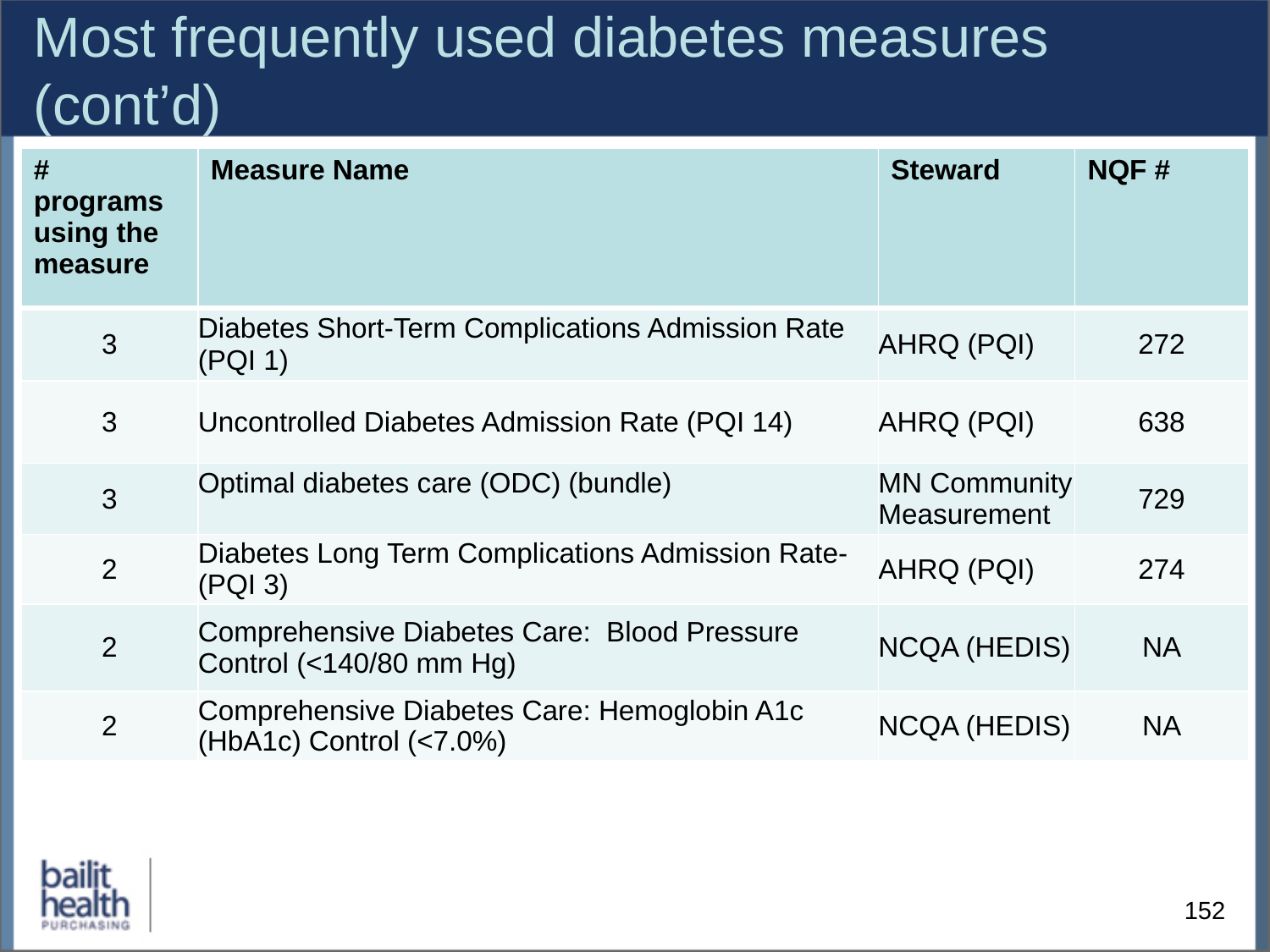

# Most frequently used diabetes measures (cont’d)
| # programs using the measure | Measure Name | Steward | NQF # |
| --- | --- | --- | --- |
| 3 | Diabetes Short-Term Complications Admission Rate (PQI 1) | AHRQ (PQI) | 272 |
| 3 | Uncontrolled Diabetes Admission Rate (PQI 14) | AHRQ (PQI) | 638 |
| 3 | Optimal diabetes care (ODC) (bundle) | MN Community Measurement | 729 |
| 2 | Diabetes Long Term Complications Admission Rate- (PQI 3) | AHRQ (PQI) | 274 |
| 2 | Comprehensive Diabetes Care: Blood Pressure Control (<140/80 mm Hg) | NCQA (HEDIS) | NA |
| 2 | Comprehensive Diabetes Care: Hemoglobin A1c (HbA1c) Control (<7.0%) | NCQA (HEDIS) | NA |
152